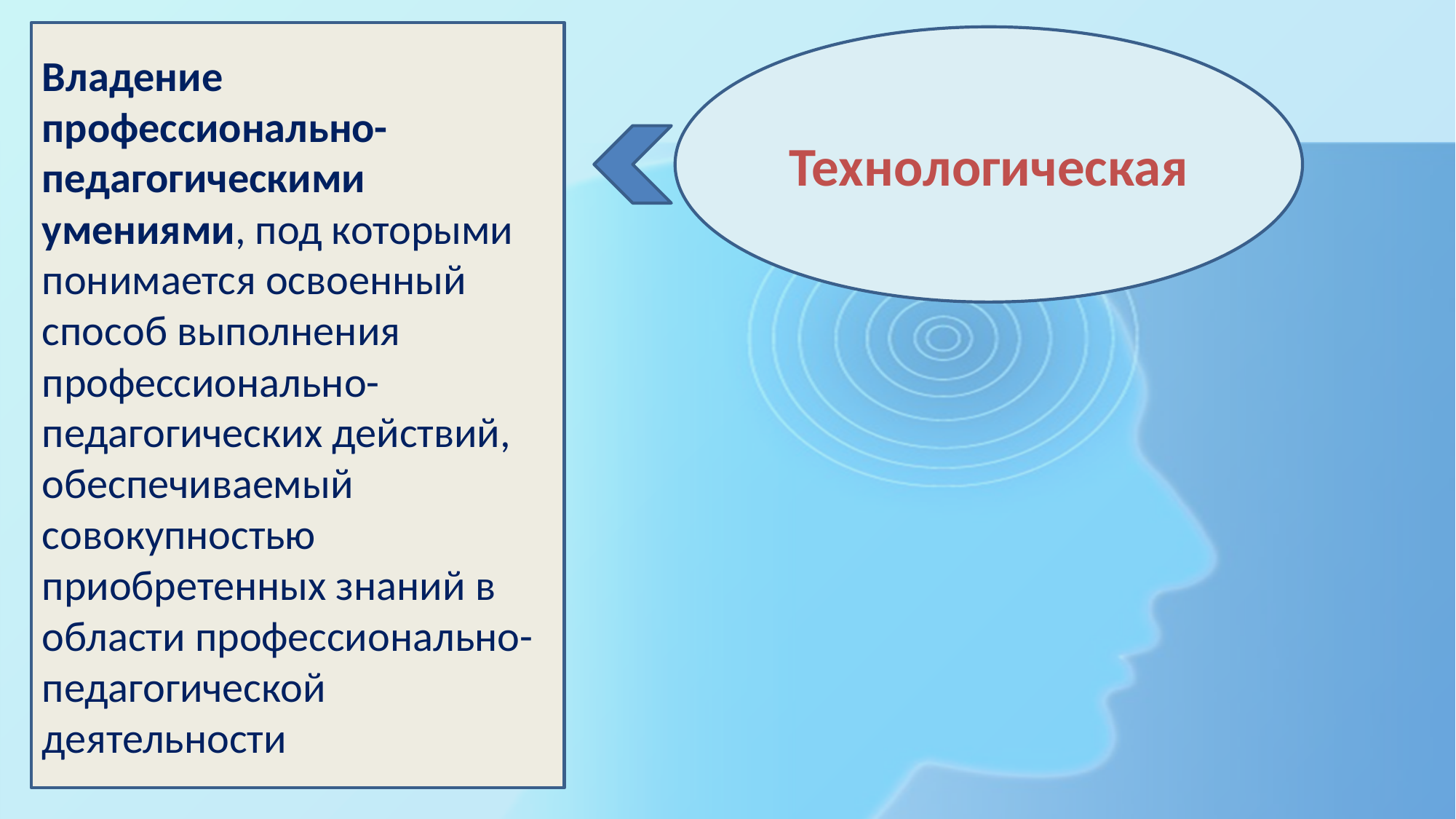

Владение профессионально-педагогическими умениями, под которыми понимается освоенный способ выполнения профессионально-педагогических действий, обеспечиваемый совокупностью приобретенных знаний в области профессионально-педагогической деятельности
Технологическая